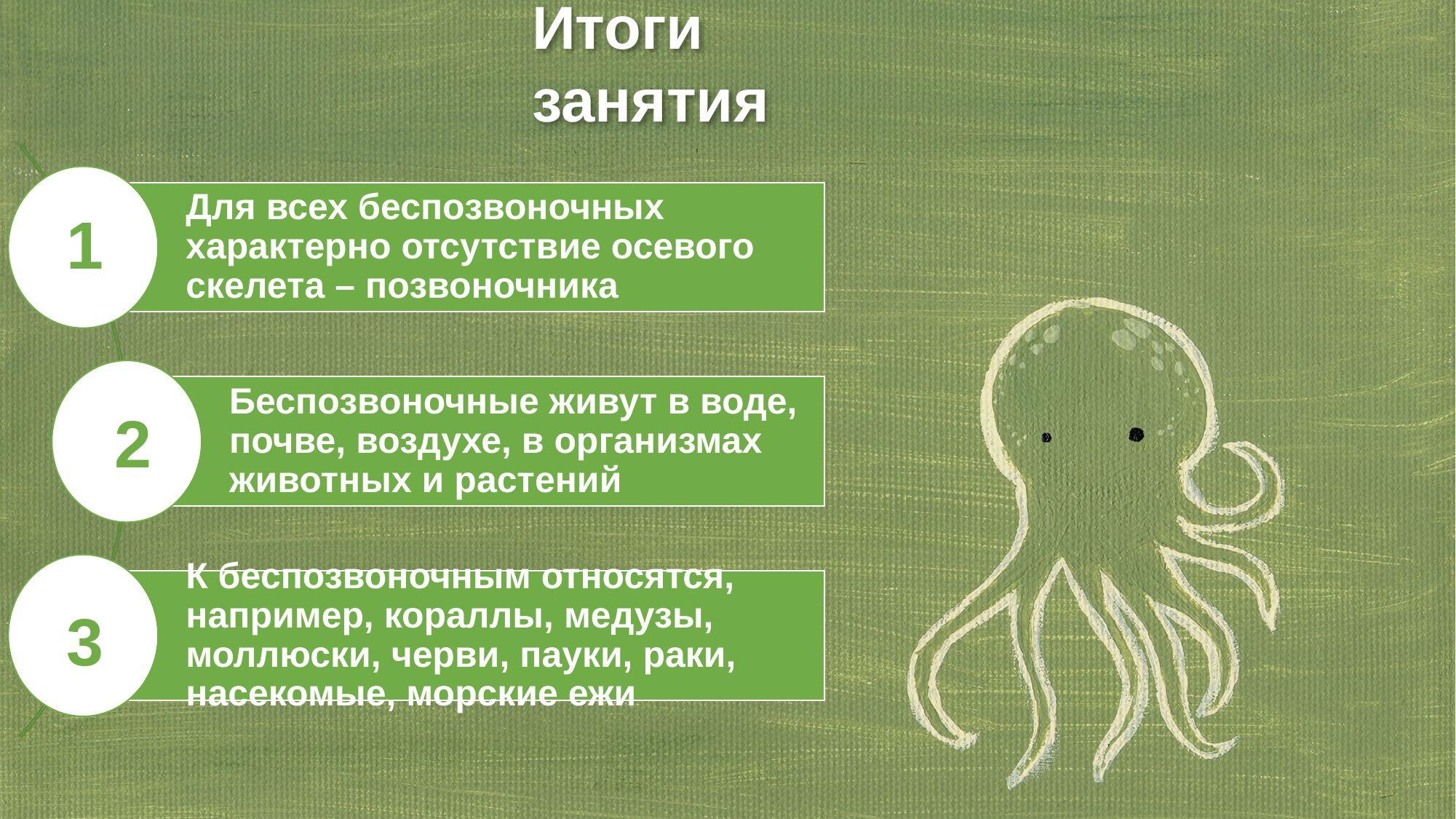

Итоги занятия
Для всех беспозвоночных характерно отсутствие осевого скелета – позвоночника
Беспозвоночные живут в воде, почве, воздухе, в организмах животных и растений
К беспозвоночным относятся, например, кораллы, медузы, моллюски, черви, пауки, раки, насекомые, морские ежи
1
2
3